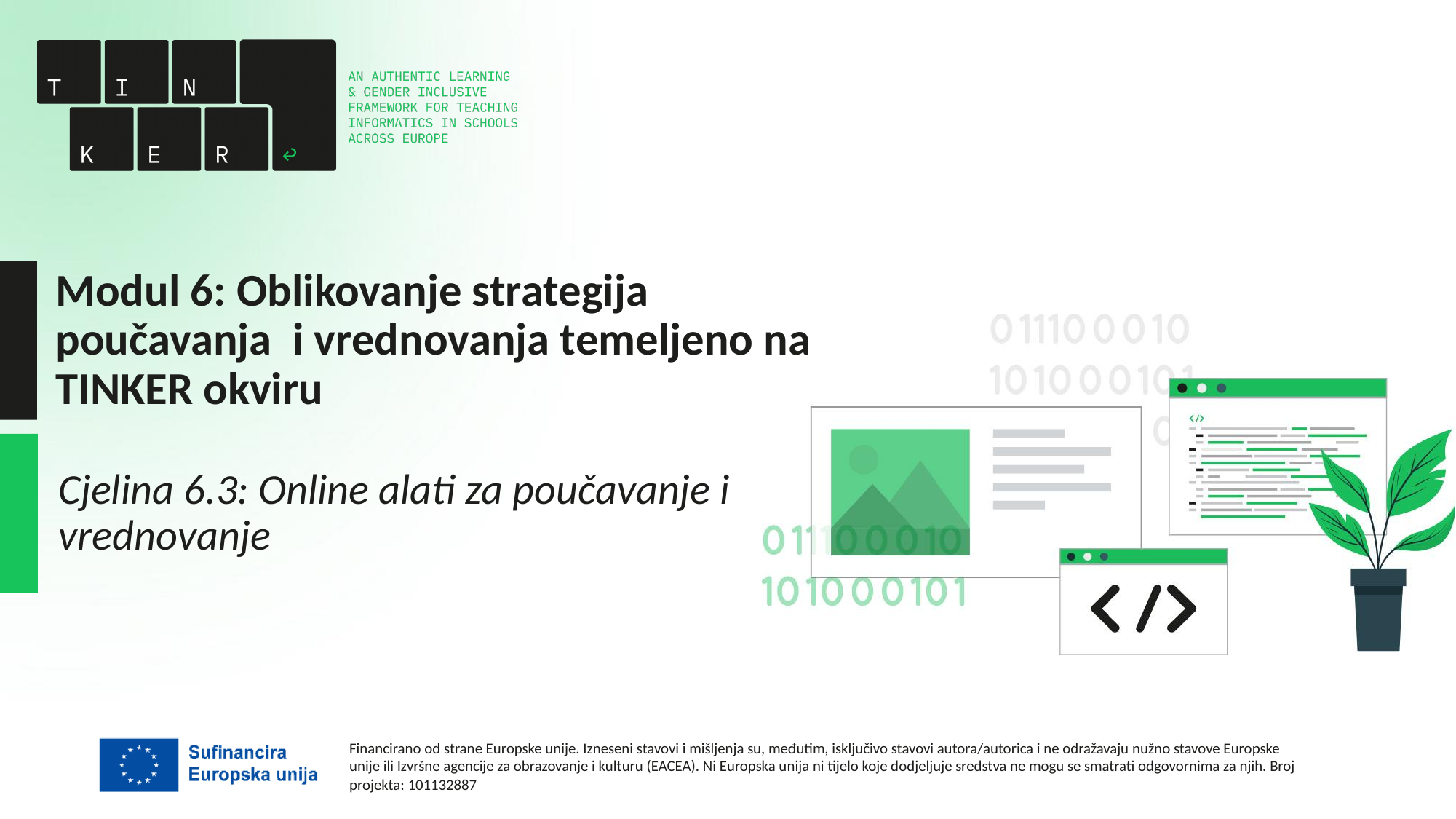

# Modul 6: Oblikovanje strategija poučavanja  i vrednovanja temeljeno na TINKER okviru
Cjelina 6.3: Online alati za poučavanje i vrednovanje